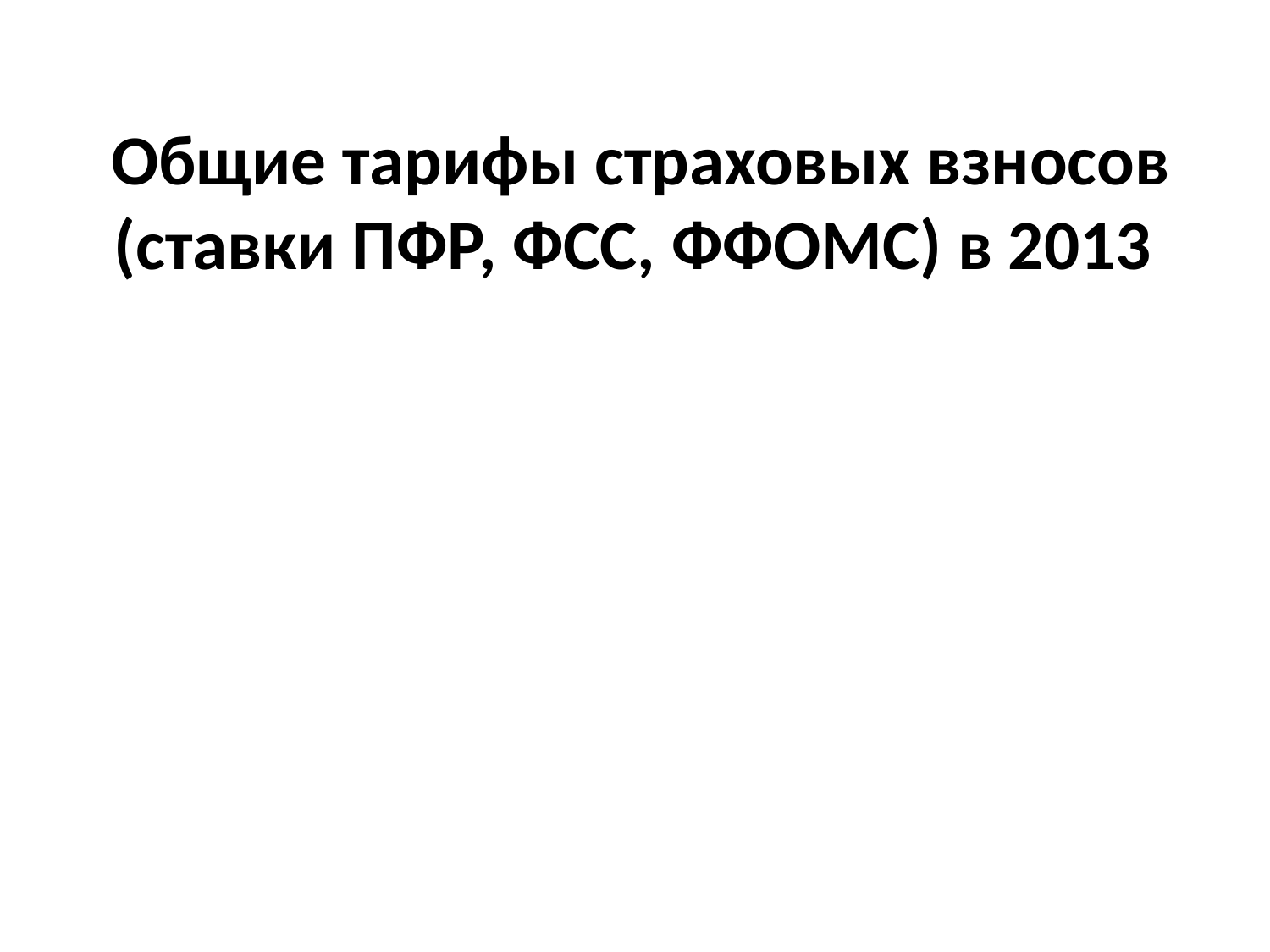

# Общие тарифы страховых взносов (ставки ПФР, ФСС, ФФОМС) в 2013